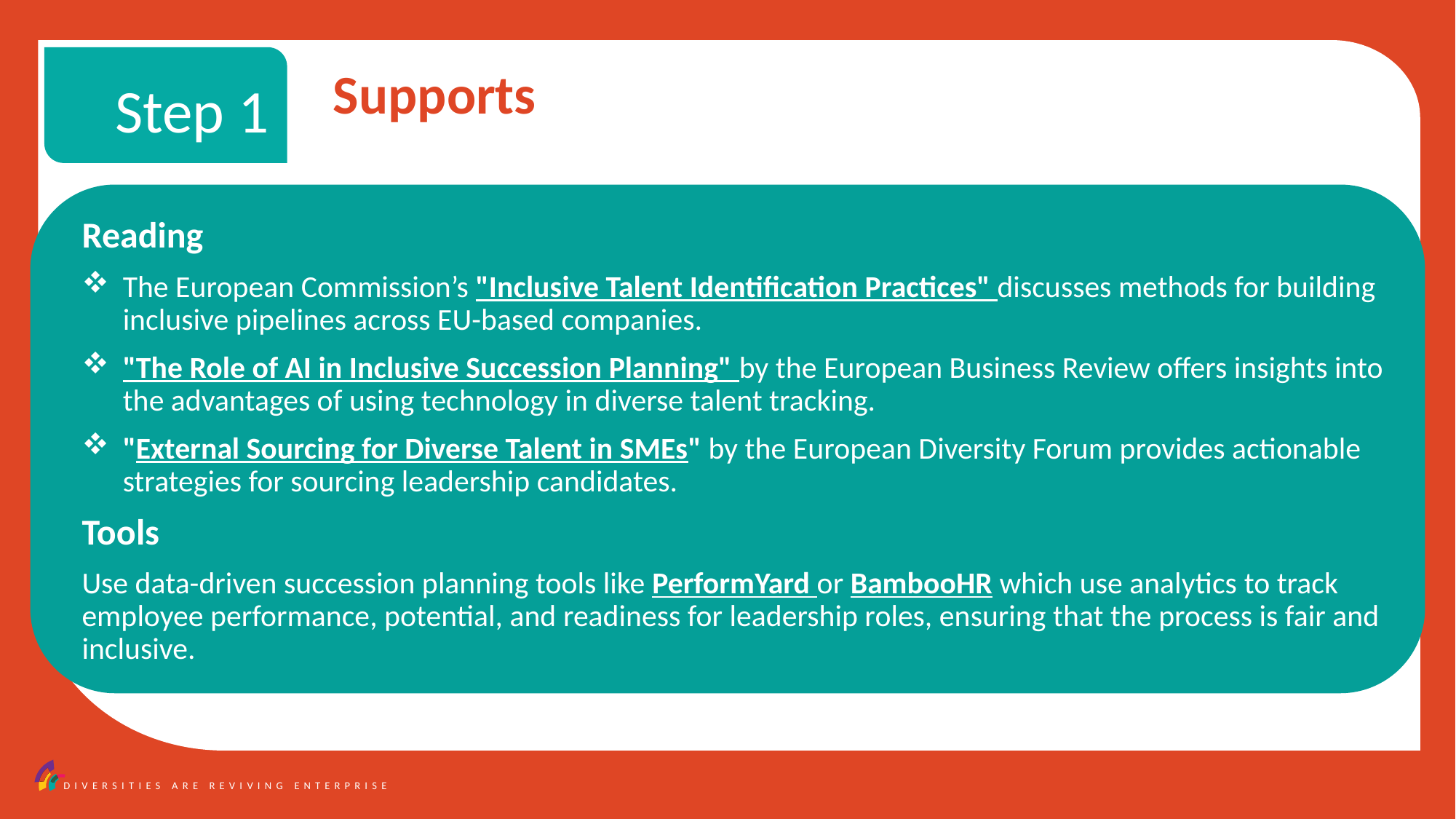

Step 1
Supports

Reading
The European Commission’s "Inclusive Talent Identification Practices" discusses methods for building inclusive pipelines across EU-based companies.
"The Role of AI in Inclusive Succession Planning" by the European Business Review offers insights into the advantages of using technology in diverse talent tracking.
"External Sourcing for Diverse Talent in SMEs" by the European Diversity Forum provides actionable strategies for sourcing leadership candidates.
Tools
Use data-driven succession planning tools like PerformYard or BambooHR which use analytics to track employee performance, potential, and readiness for leadership roles, ensuring that the process is fair and inclusive.